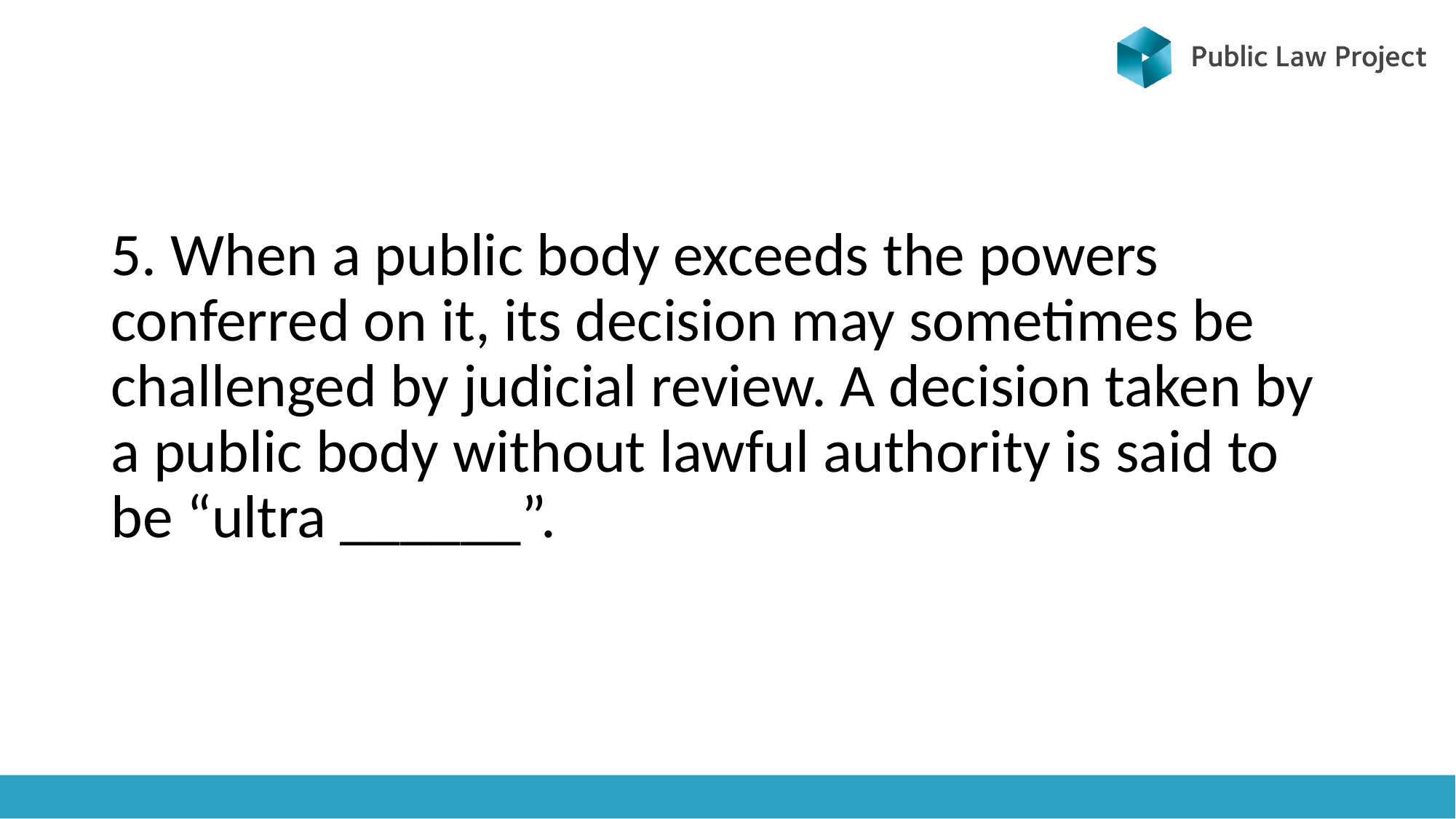

#
5. When a public body exceeds the powers conferred on it, its decision may sometimes be challenged by judicial review. A decision taken by a public body without lawful authority is said to be “ultra ______”.